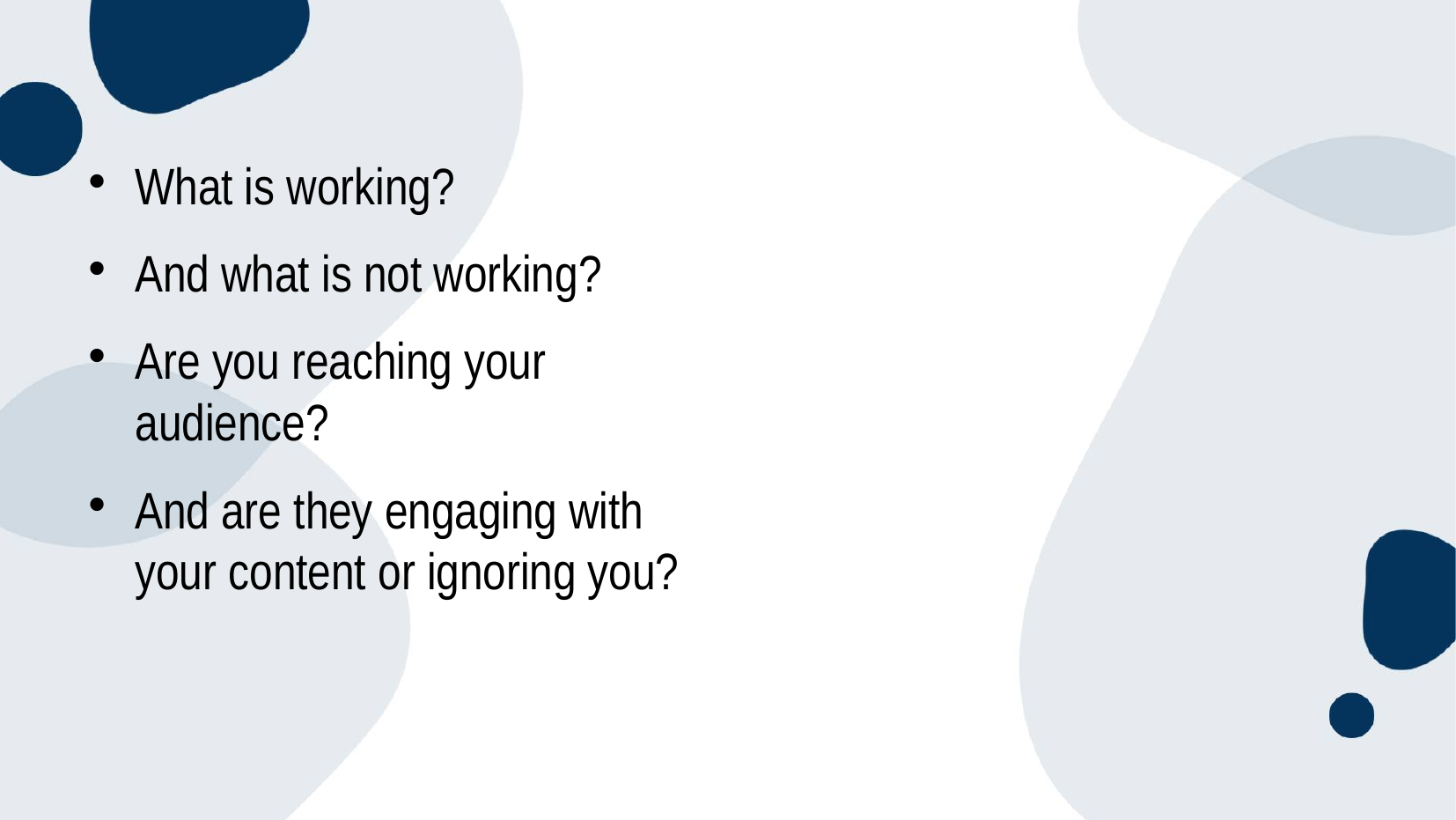

What is working?
And what is not working?
Are you reaching your audience?
And are they engaging with your content or ignoring you?